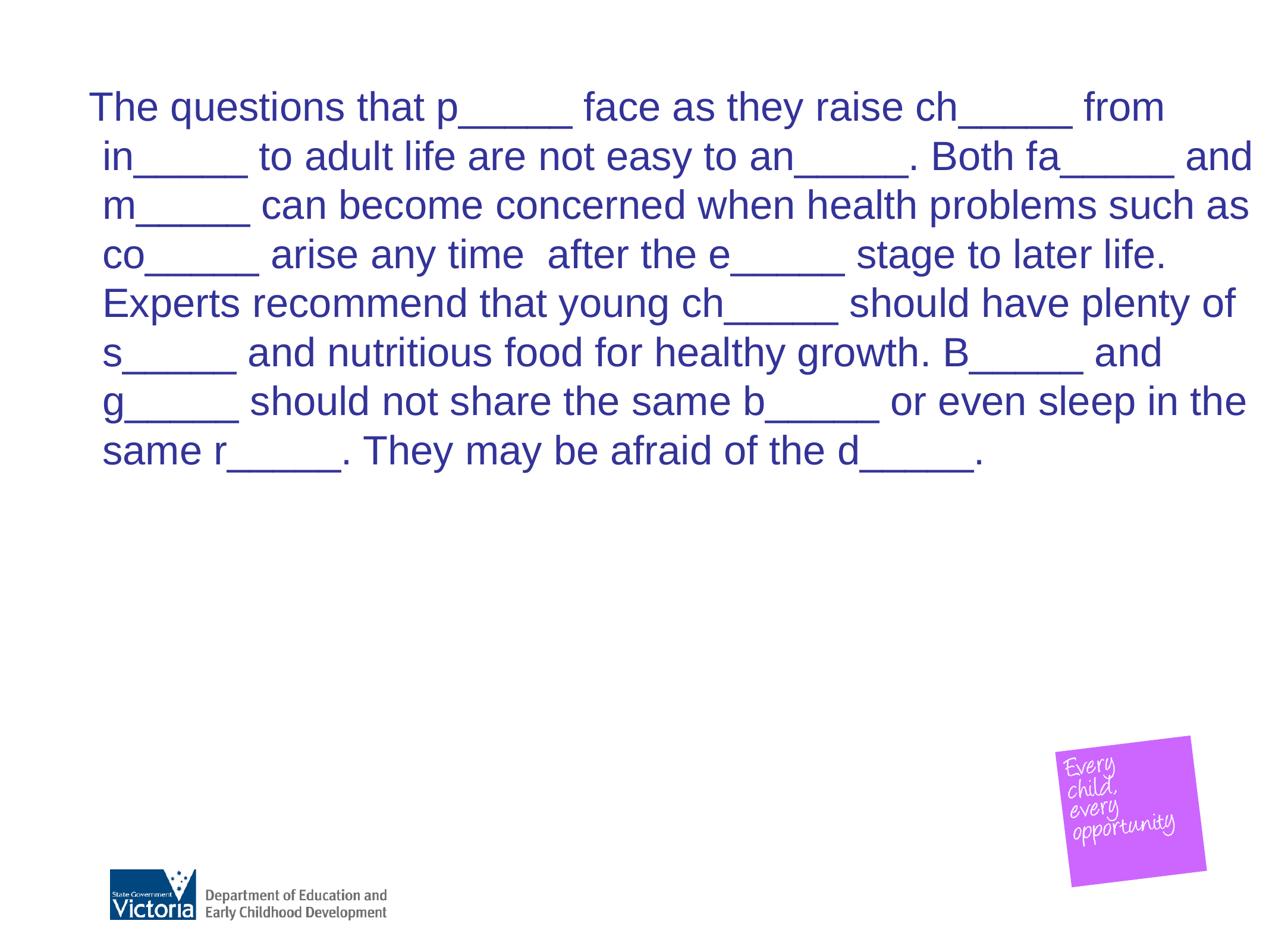

The questions that p_____ face as they raise ch_____ from in_____ to adult life are not easy to an_____. Both fa_____ and m_____ can become concerned when health problems such as co_____ arise any time  after the e_____ stage to later life. Experts recommend that young ch_____ should have plenty of s_____ and nutritious food for healthy growth. B_____ and g_____ should not share the same b_____ or even sleep in the same r_____. They may be afraid of the d_____.